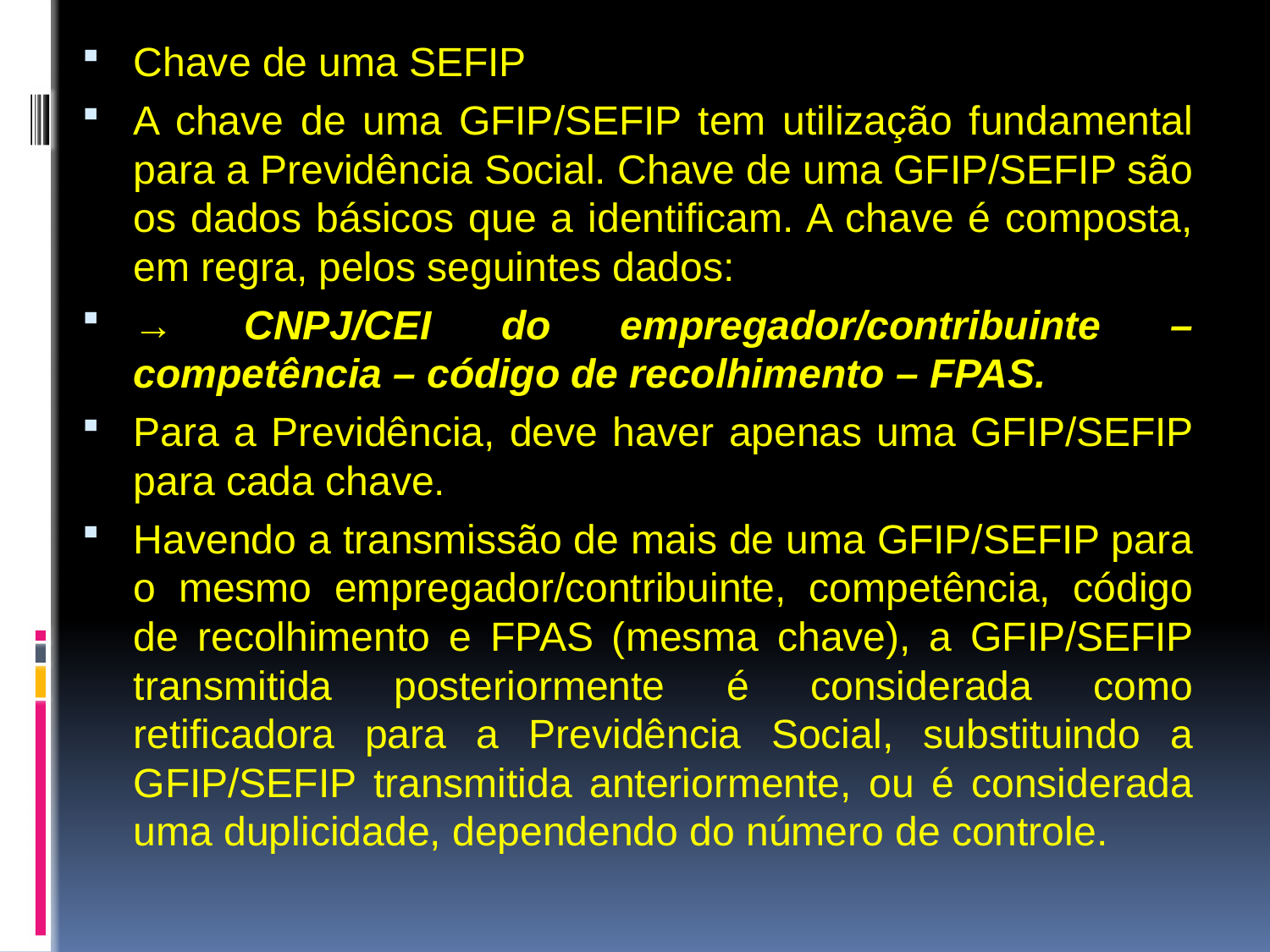

Chave de uma SEFIP
A chave de uma GFIP/SEFIP tem utilização fundamental para a Previdência Social. Chave de uma GFIP/SEFIP são os dados básicos que a identificam. A chave é composta, em regra, pelos seguintes dados:
→ CNPJ/CEI do empregador/contribuinte – competência – código de recolhimento – FPAS.
Para a Previdência, deve haver apenas uma GFIP/SEFIP para cada chave.
Havendo a transmissão de mais de uma GFIP/SEFIP para o mesmo empregador/contribuinte, competência, código de recolhimento e FPAS (mesma chave), a GFIP/SEFIP transmitida posteriormente é considerada como retificadora para a Previdência Social, substituindo a GFIP/SEFIP transmitida anteriormente, ou é considerada uma duplicidade, dependendo do número de controle.